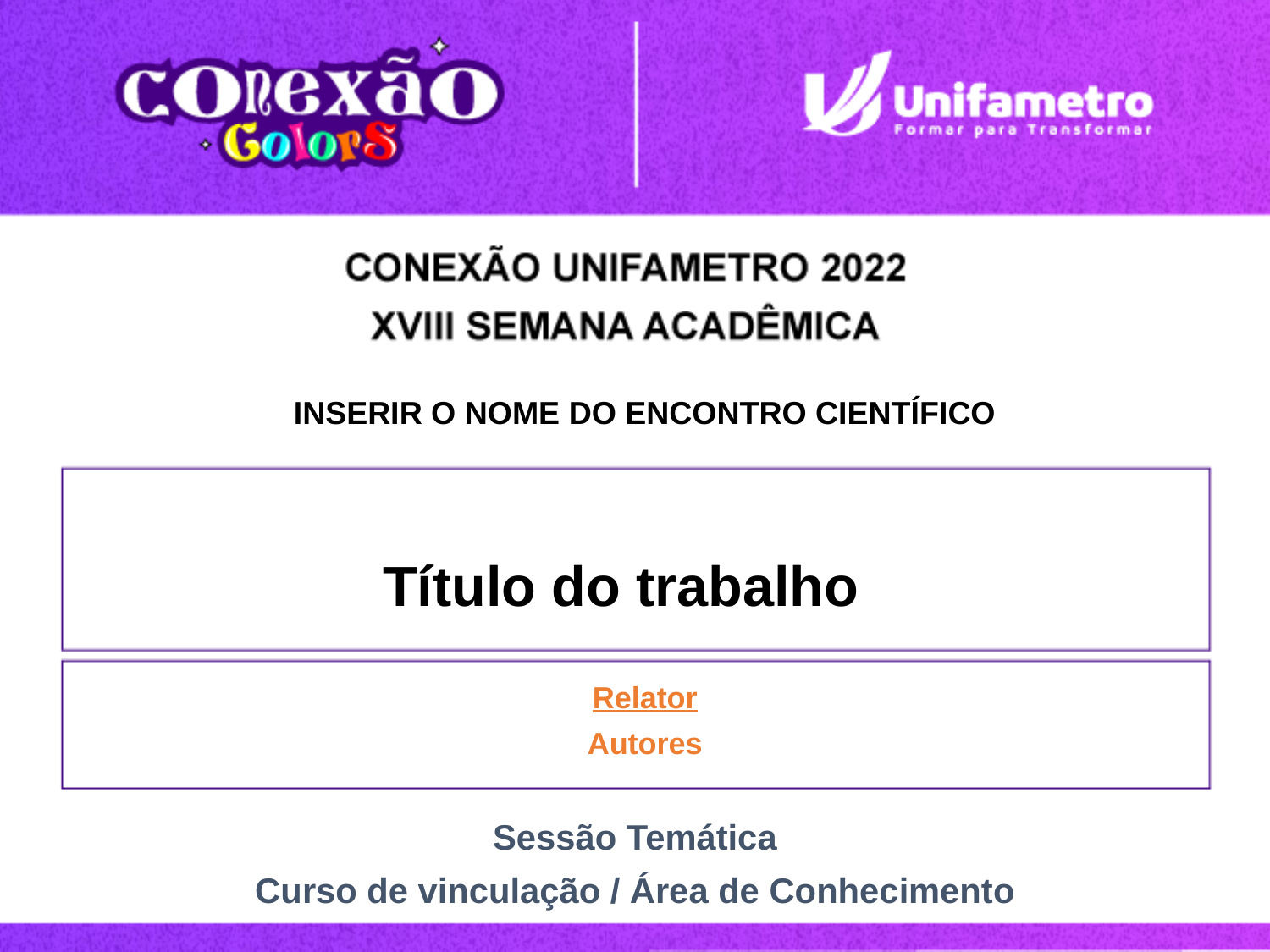

INSERIR O NOME DO ENCONTRO CIENTÍFICO
# Título do trabalho
Relator
Autores
Sessão Temática
Curso de vinculação / Área de Conhecimento